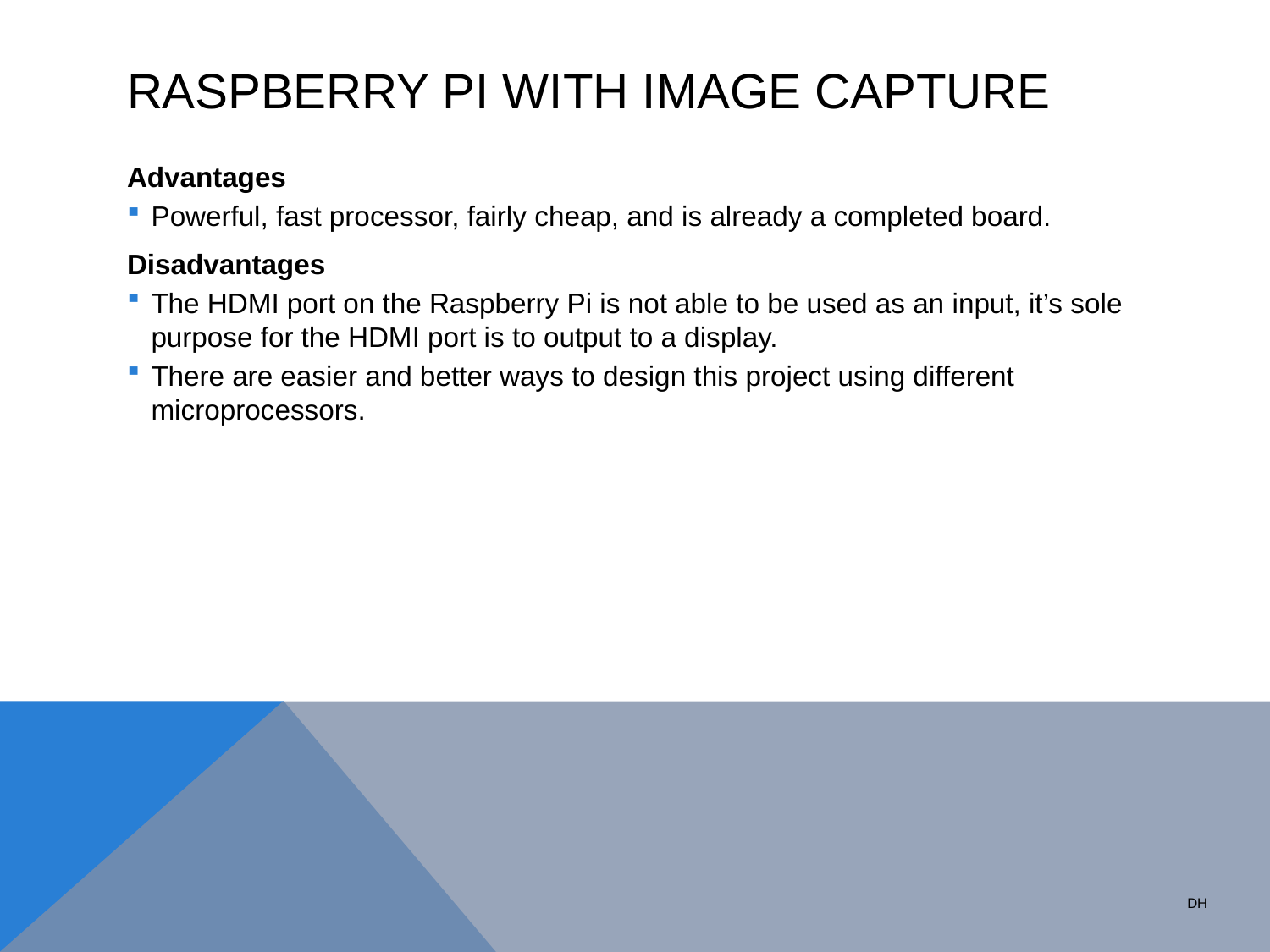

# Raspberry Pi with Image Capture
Advantages
Powerful, fast processor, fairly cheap, and is already a completed board.
Disadvantages
The HDMI port on the Raspberry Pi is not able to be used as an input, it’s sole purpose for the HDMI port is to output to a display.
There are easier and better ways to design this project using different microprocessors.
DH